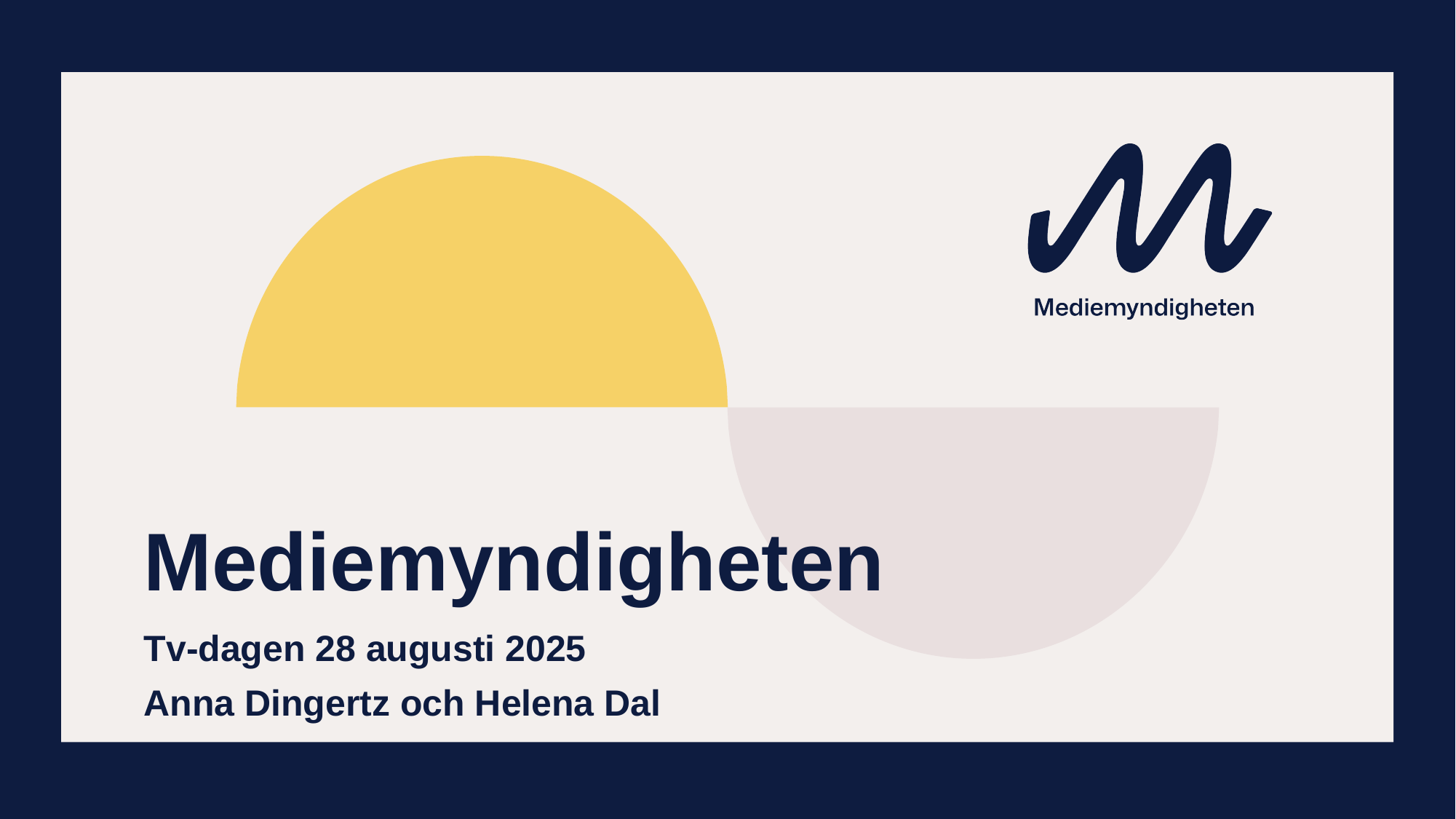

# Mediemyndigheten
Tv-dagen 28 augusti 2025
Anna Dingertz och Helena Dal